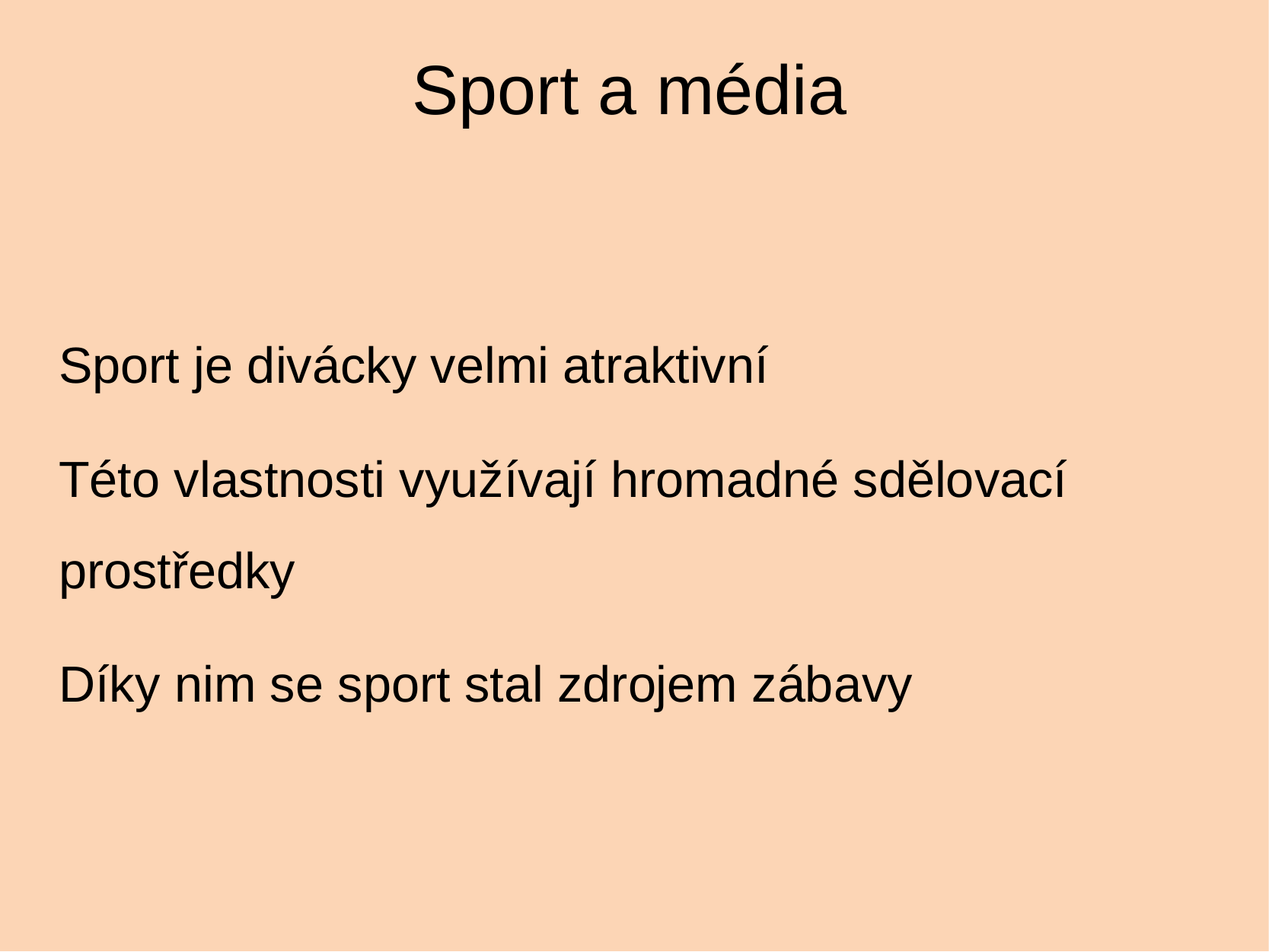

Sport a média
Sport je divácky velmi atraktivní
Této vlastnosti využívají hromadné sdělovací prostředky
Díky nim se sport stal zdrojem zábavy